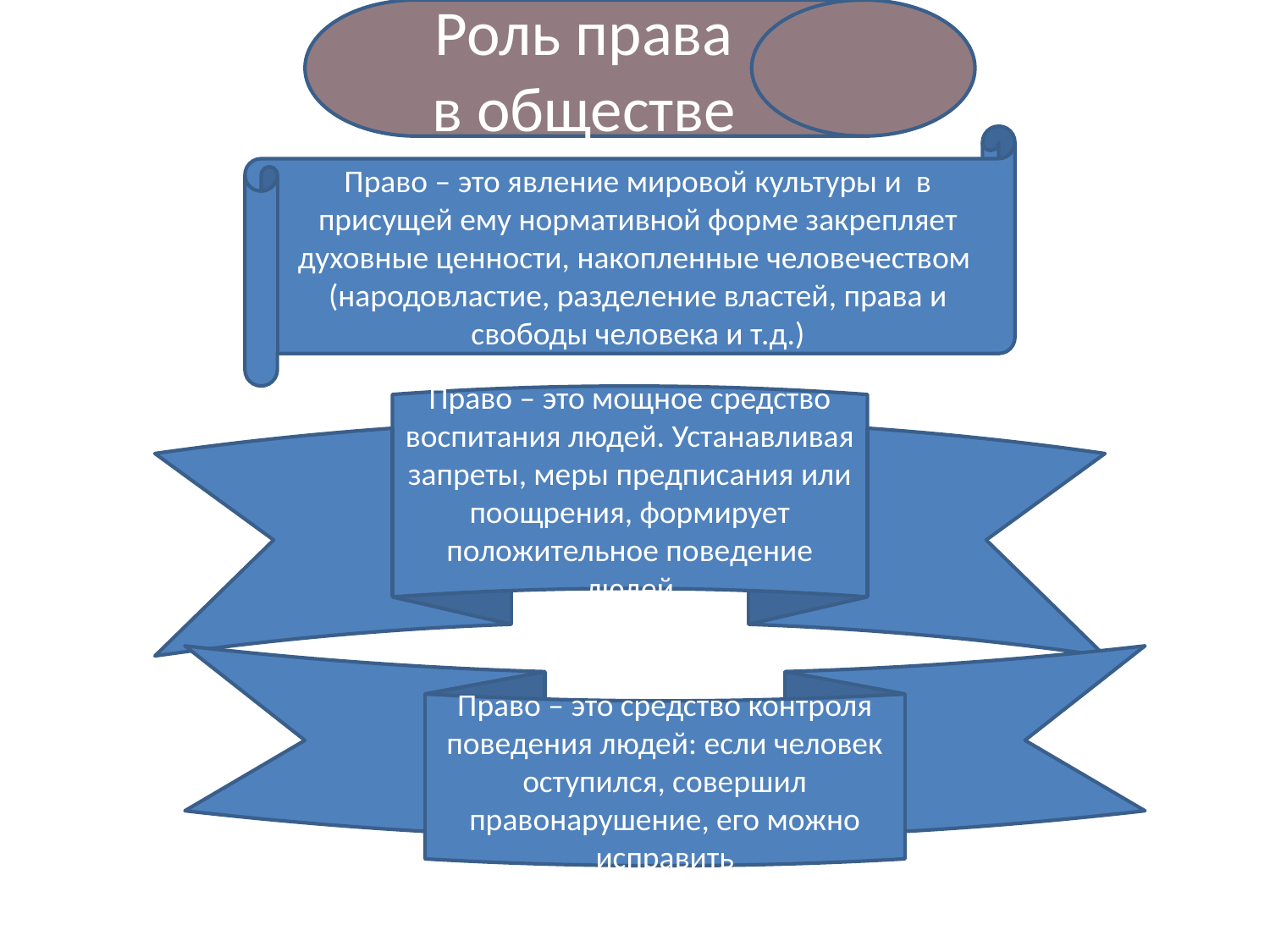

Роль права в обществе
#
Право – это явление мировой культуры и  в присущей ему нормативной форме закрепляет духовные ценности, накопленные человечеством  (народовластие, разделение властей, права и свободы человека и т.д.)

Право – это мощное средство воспитания людей. Устанавливая запреты, меры предписания или поощрения, формирует положительное поведение людей
Право – это средство контроля поведения людей: если человек оступился, совершил правонарушение, его можно исправить